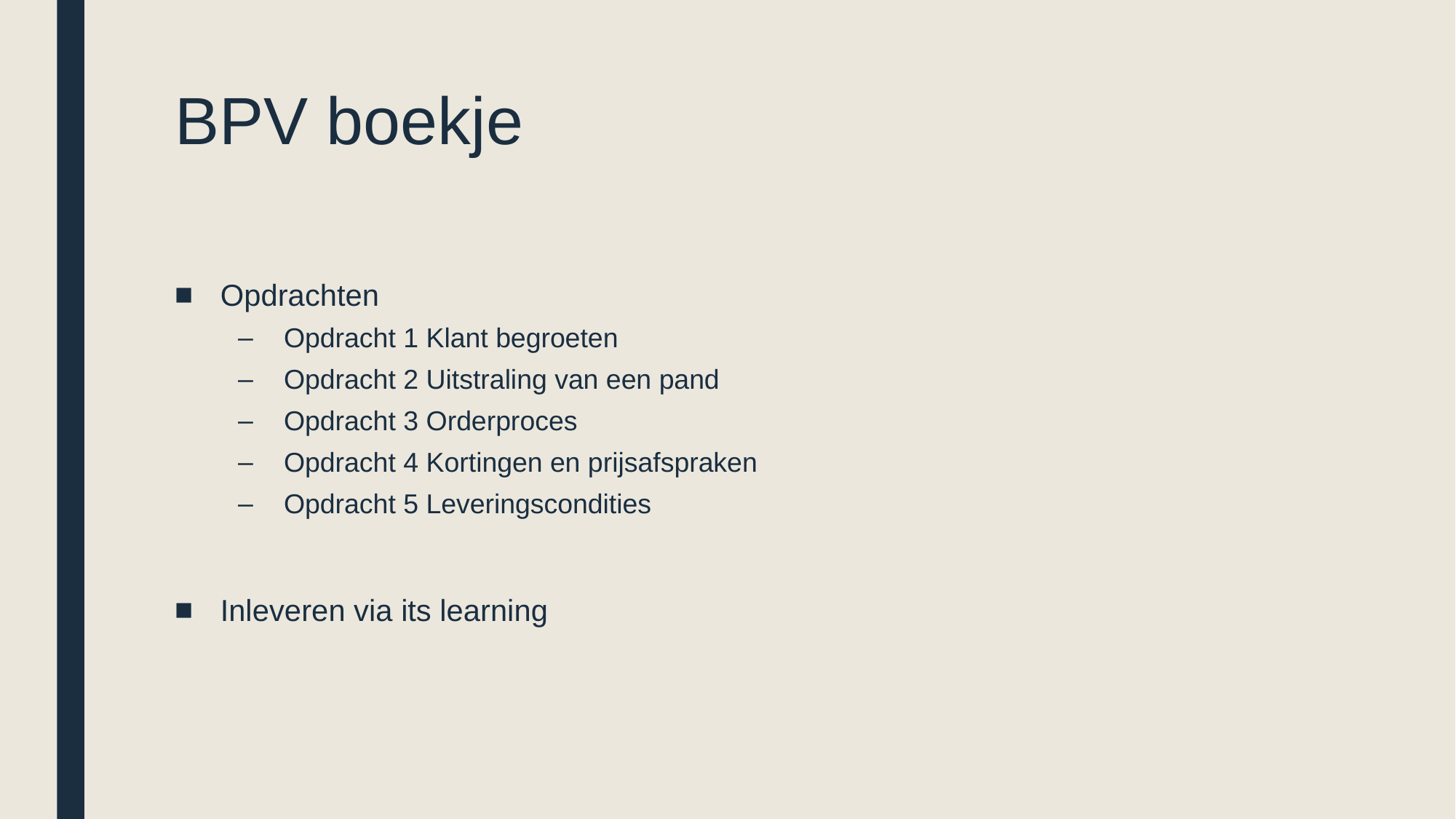

# BPV boekje
Opdrachten
Opdracht 1 Klant begroeten
Opdracht 2 Uitstraling van een pand
Opdracht 3 Orderproces
Opdracht 4 Kortingen en prijsafspraken
Opdracht 5 Leveringscondities

Inleveren via its learning